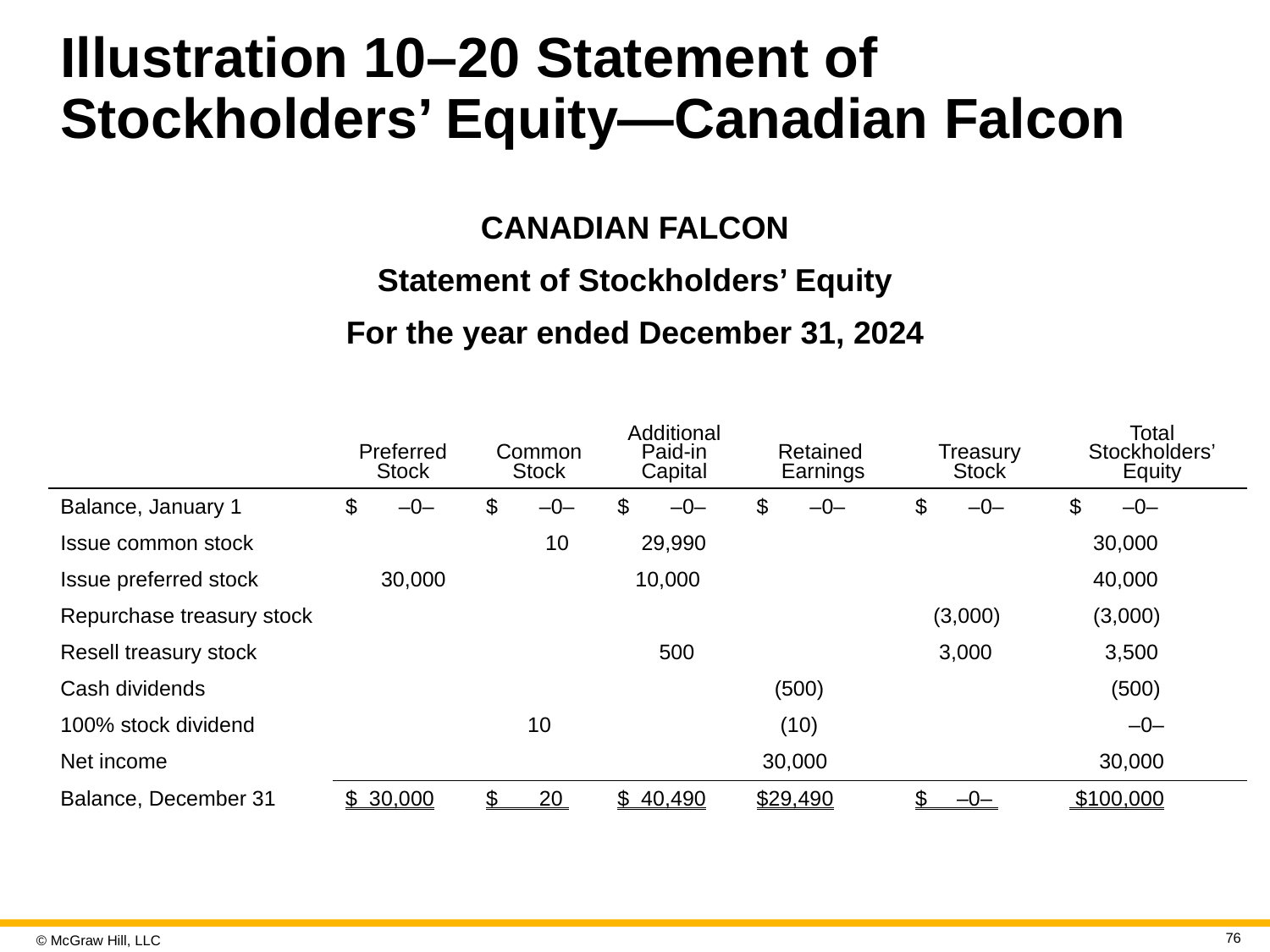

# Illustration 10–20 Statement of Stockholders’ Equity—Canadian Falcon
CANADIAN FALCON
Statement of Stockholders’ Equity
For the year ended December 31, 2024
|  | Preferred Stock | Common Stock | Additional Paid-in Capital | Retained Earnings | Treasury Stock | Total Stockholders’ Equity |
| --- | --- | --- | --- | --- | --- | --- |
| Balance, January 1 | $ –0– | $ –0– | $ –0– | $ –0– | $ –0– | $ –0– |
| Issue common stock |  | 10 | 29,990 |  |  | 30,000 |
| Issue preferred stock | 30,000 |  | 10,000 |  |  | 40,000 |
| Repurchase treasury stock |  |  |  |  | (3,000) | (3,000) |
| Resell treasury stock |  |  | 500 |  | 3,000 | 3,500 |
| Cash dividends |  |  |  | (500) |  | (500) |
| 100% stock dividend |  | 10 |  | (10) |  | –0– |
| Net income |  |  |  | 30,000 |  | 30,000 |
| Balance, December 31 | $ 30,000 | $ 20 | $ 40,490 | $29,490 | $ –0– | $100,000 |
76